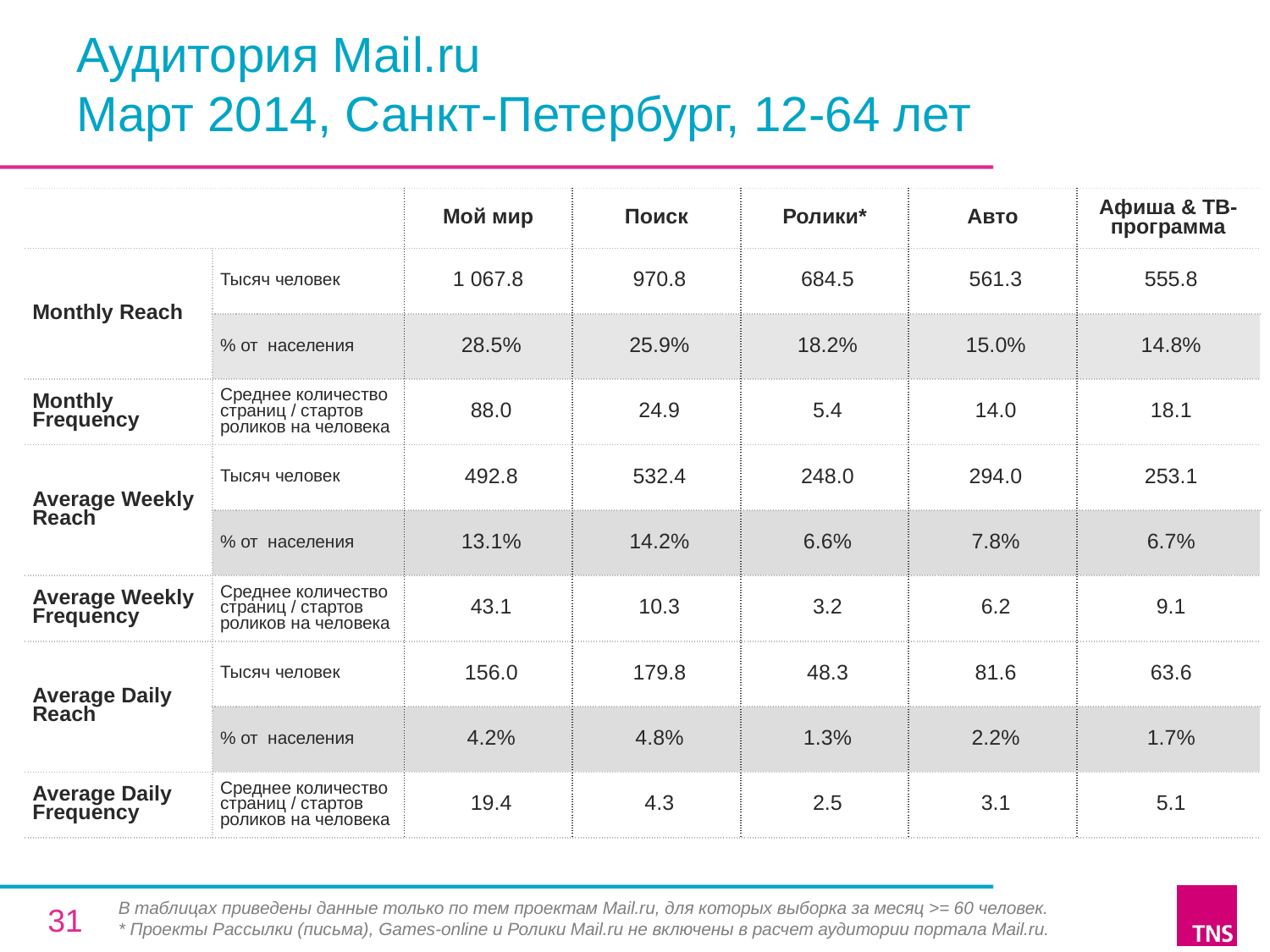

# Аудитория Mail.ru Март 2014, Санкт-Петербург, 12-64 лет
|  |  | Мой мир | Поиск | Ролики\* | Авто | Афиша & ТВ-программа |
| --- | --- | --- | --- | --- | --- | --- |
| Monthly Reach | Тысяч человек | 1 067.8 | 970.8 | 684.5 | 561.3 | 555.8 |
|  | % от населения | 28.5% | 25.9% | 18.2% | 15.0% | 14.8% |
| Monthly Frequency | Среднее количество страниц / стартов роликов на человека | 88.0 | 24.9 | 5.4 | 14.0 | 18.1 |
| Average Weekly Reach | Тысяч человек | 492.8 | 532.4 | 248.0 | 294.0 | 253.1 |
|  | % от населения | 13.1% | 14.2% | 6.6% | 7.8% | 6.7% |
| Average Weekly Frequency | Среднее количество страниц / стартов роликов на человека | 43.1 | 10.3 | 3.2 | 6.2 | 9.1 |
| Average Daily Reach | Тысяч человек | 156.0 | 179.8 | 48.3 | 81.6 | 63.6 |
|  | % от населения | 4.2% | 4.8% | 1.3% | 2.2% | 1.7% |
| Average Daily Frequency | Среднее количество страниц / стартов роликов на человека | 19.4 | 4.3 | 2.5 | 3.1 | 5.1 |
В таблицах приведены данные только по тем проектам Mail.ru, для которых выборка за месяц >= 60 человек.
* Проекты Рассылки (письма), Games-online и Ролики Mail.ru не включены в расчет аудитории портала Mail.ru.
31